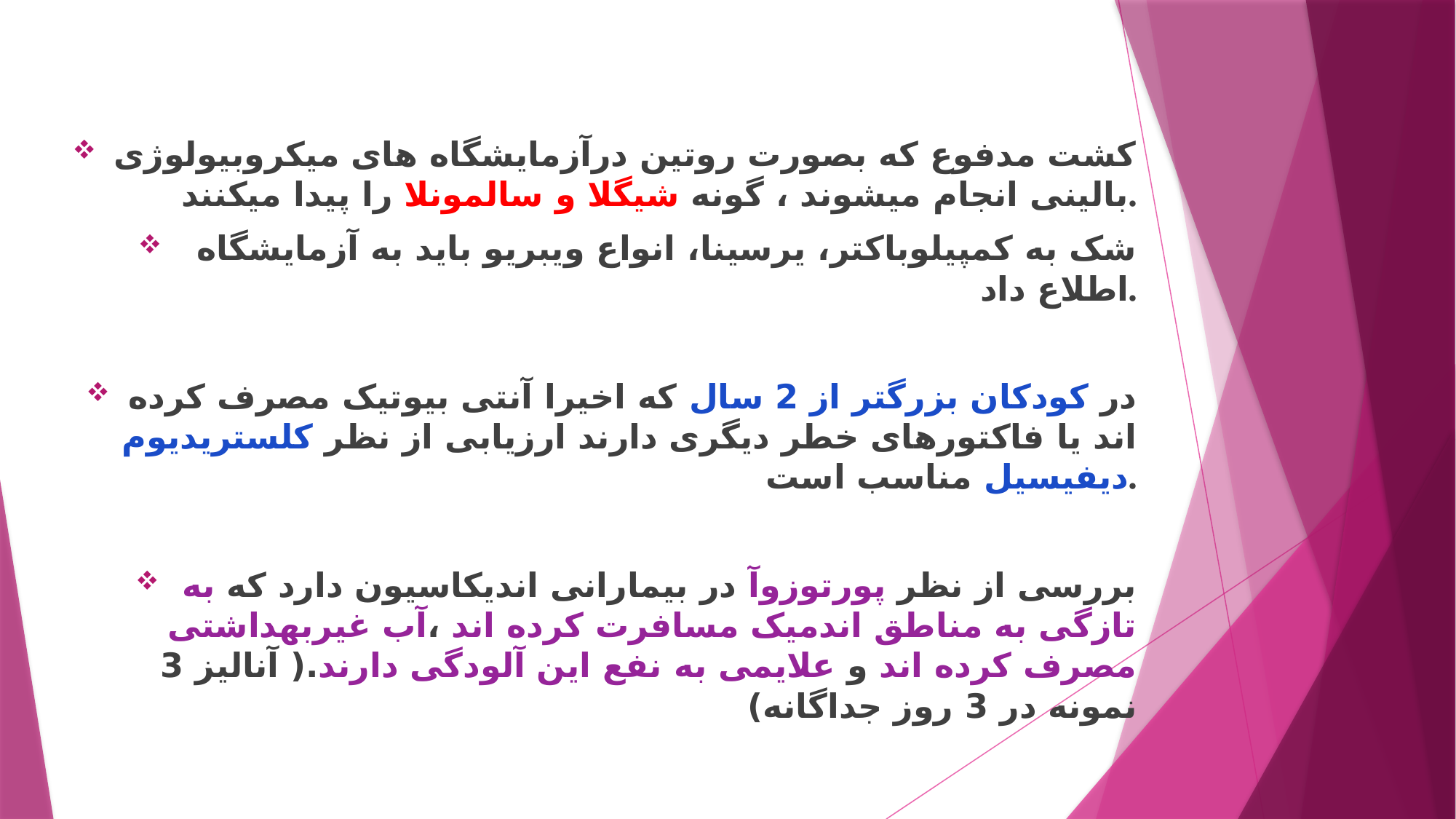

#
کشت مدفوع که بصورت روتین درآزمایشگاه های میکروبیولوژی بالینی انجام میشوند ، گونه شیگلا و سالمونلا را پیدا میکنند.
 شک به کمپیلوباکتر، یرسینا، انواع ویبریو باید به آزمایشگاه اطلاع داد.

در کودکان بزرگتر از 2 سال که اخیرا آنتی بیوتیک مصرف کرده اند یا فاکتورهای خطر دیگری دارند ارزیابی از نظر کلستریدیوم دیفیسیل مناسب است.

بررسی از نظر پورتوزوآ در بیمارانی اندیکاسیون دارد که به تازگی به مناطق اندمیک مسافرت کرده اند ،آب غیربهداشتی مصرف کرده اند و علایمی به نفع این آلودگی دارند.( آنالیز 3 نمونه در 3 روز جداگانه)